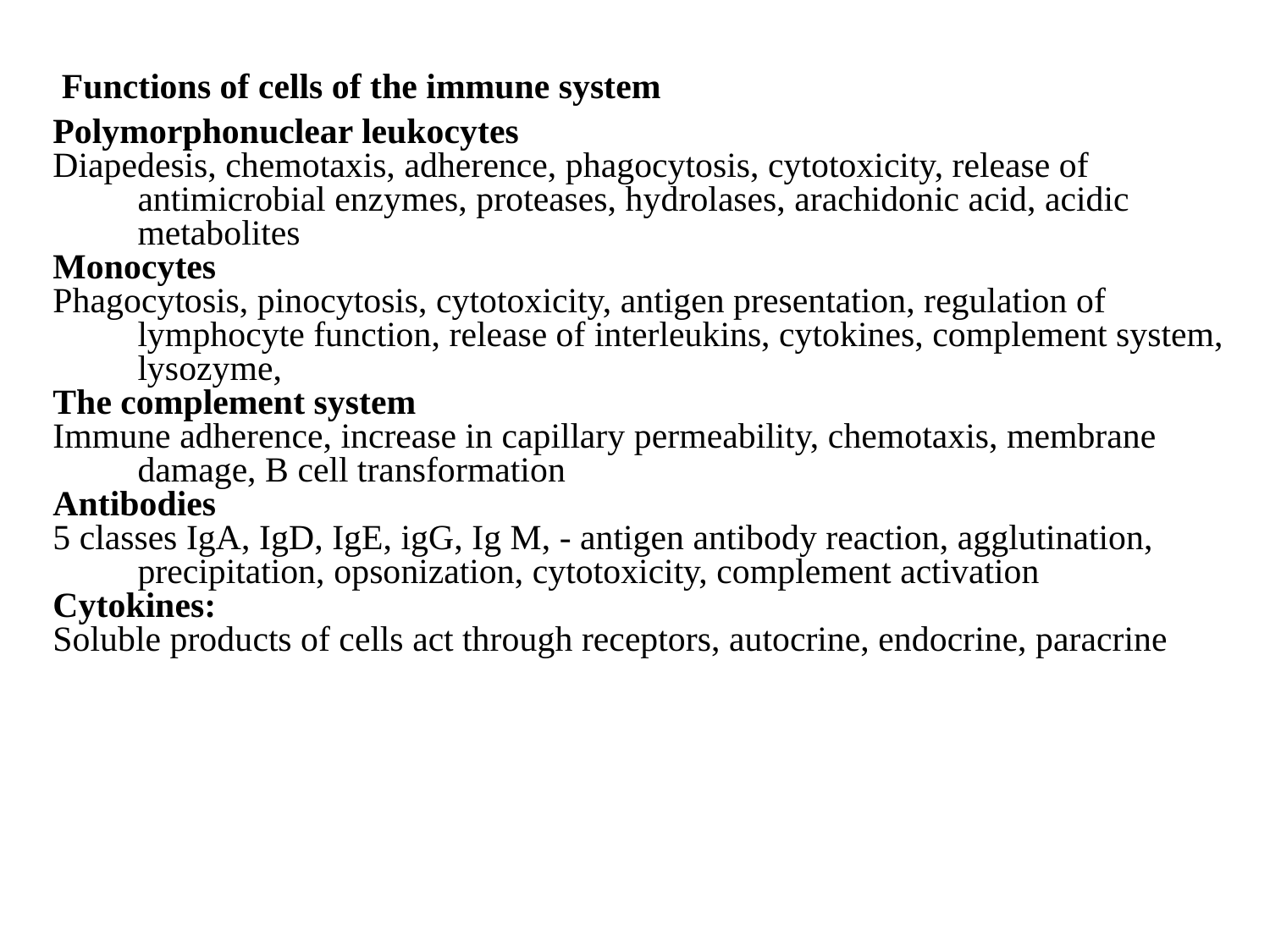

# Functions of cells of the immune system
Polymorphonuclear leukocytes
Diapedesis, chemotaxis, adherence, phagocytosis, cytotoxicity, release of antimicrobial enzymes, proteases, hydrolases, arachidonic acid, acidic metabolites
Monocytes
Phagocytosis, pinocytosis, cytotoxicity, antigen presentation, regulation of lymphocyte function, release of interleukins, cytokines, complement system, lysozyme,
The complement system
Immune adherence, increase in capillary permeability, chemotaxis, membrane damage, B cell transformation
Antibodies
5 classes IgA, IgD, IgE, igG, Ig M, - antigen antibody reaction, agglutination, precipitation, opsonization, cytotoxicity, complement activation
Cytokines:
Soluble products of cells act through receptors, autocrine, endocrine, paracrine